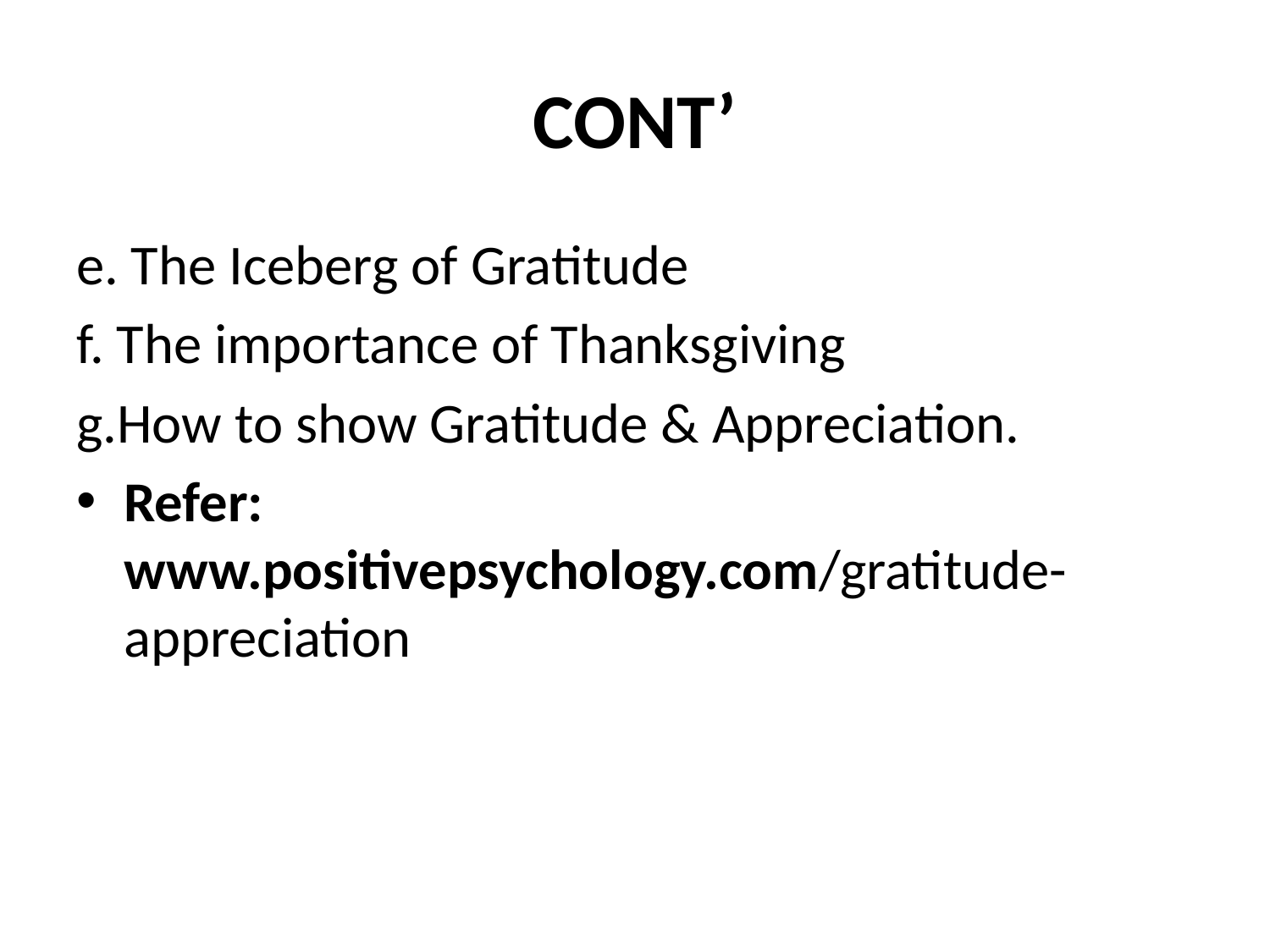

# CONT’
e. The Iceberg of Gratitude
f. The importance of Thanksgiving
g.How to show Gratitude & Appreciation.
Refer: www.positivepsychology.com/gratitude-appreciation